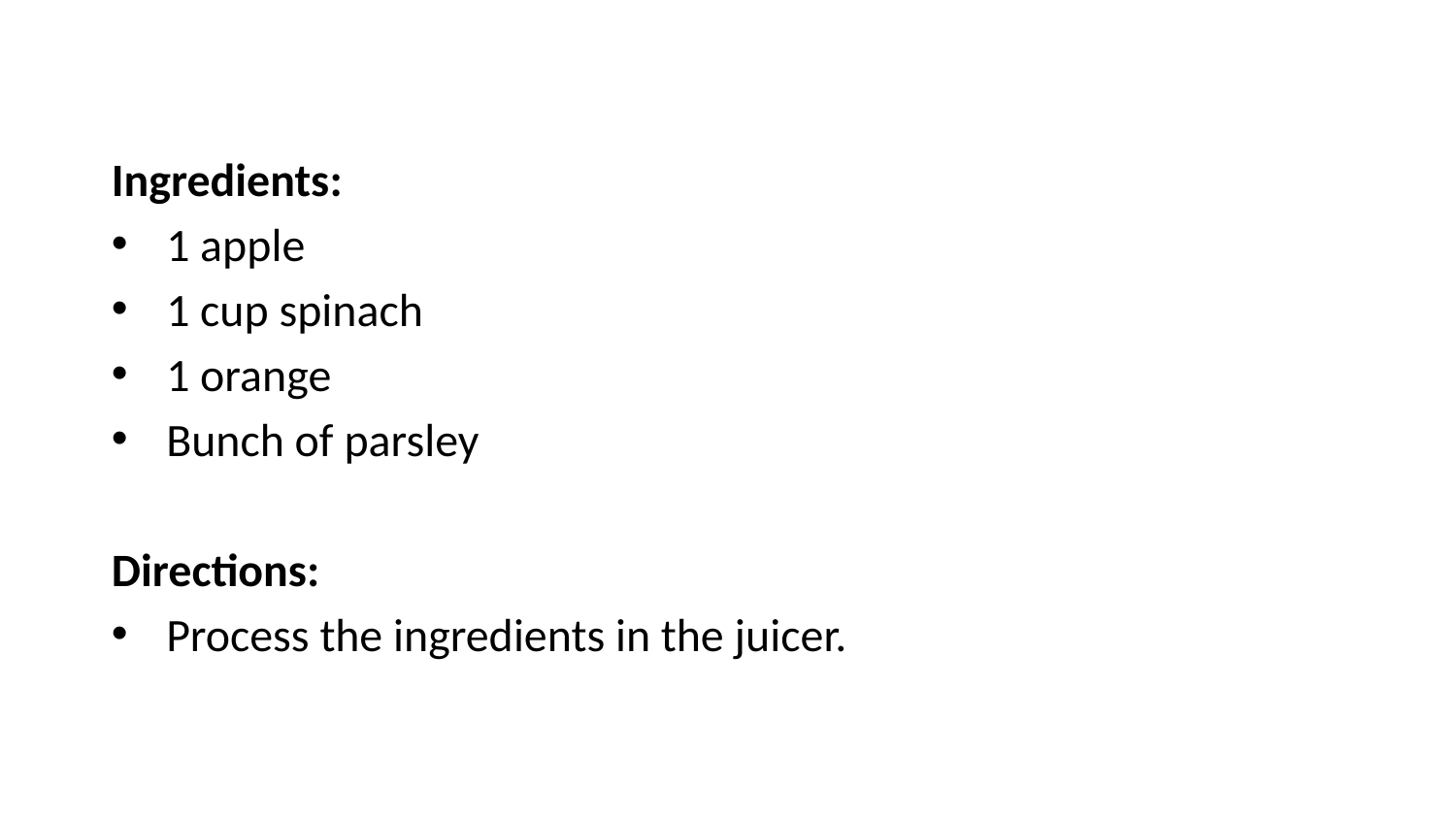

Ingredients:
1 apple
1 cup spinach
1 orange
Bunch of parsley

Directions:
Process the ingredients in the juicer.